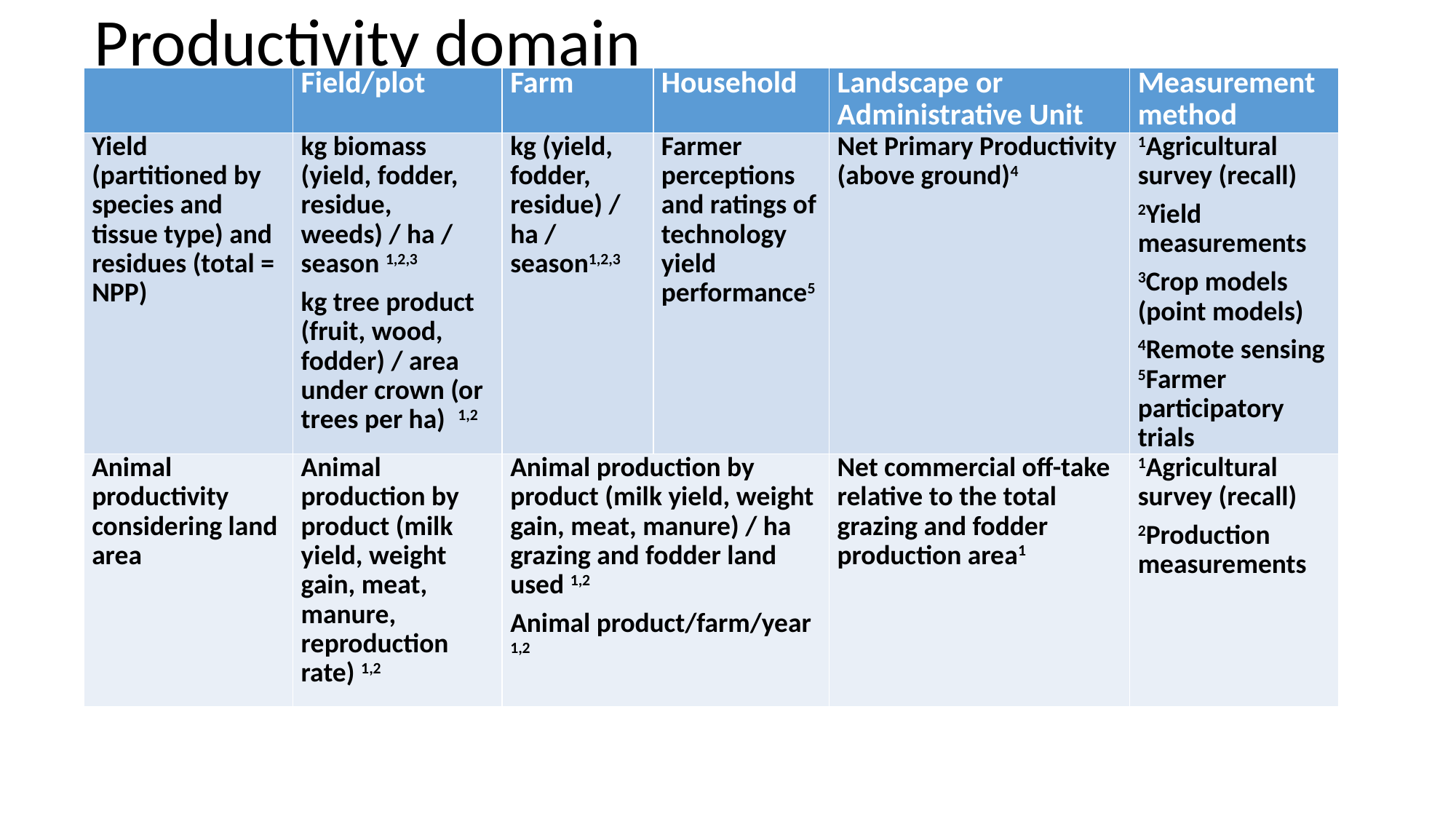

# Productivity domain
|  | Field/plot | Farm | Household | Landscape or Administrative Unit | Measurement method |
| --- | --- | --- | --- | --- | --- |
| Yield (partitioned by species and tissue type) and residues (total = NPP) | kg biomass (yield, fodder, residue, weeds) / ha / season 1,2,3 kg tree product (fruit, wood, fodder) / area under crown (or trees per ha) 1,2 | kg (yield, fodder, residue) / ha / season1,2,3 | Farmer perceptions and ratings of technology yield performance5 | Net Primary Productivity (above ground)4 | 1Agricultural survey (recall) 2Yield measurements 3Crop models (point models) 4Remote sensing 5Farmer participatory trials |
| Animal productivity considering land area | Animal production by product (milk yield, weight gain, meat, manure, reproduction rate) 1,2 | Animal production by product (milk yield, weight gain, meat, manure) / ha grazing and fodder land used 1,2 Animal product/farm/year 1,2 |  | Net commercial off-take relative to the total grazing and fodder production area1 | 1Agricultural survey (recall) 2Production measurements |